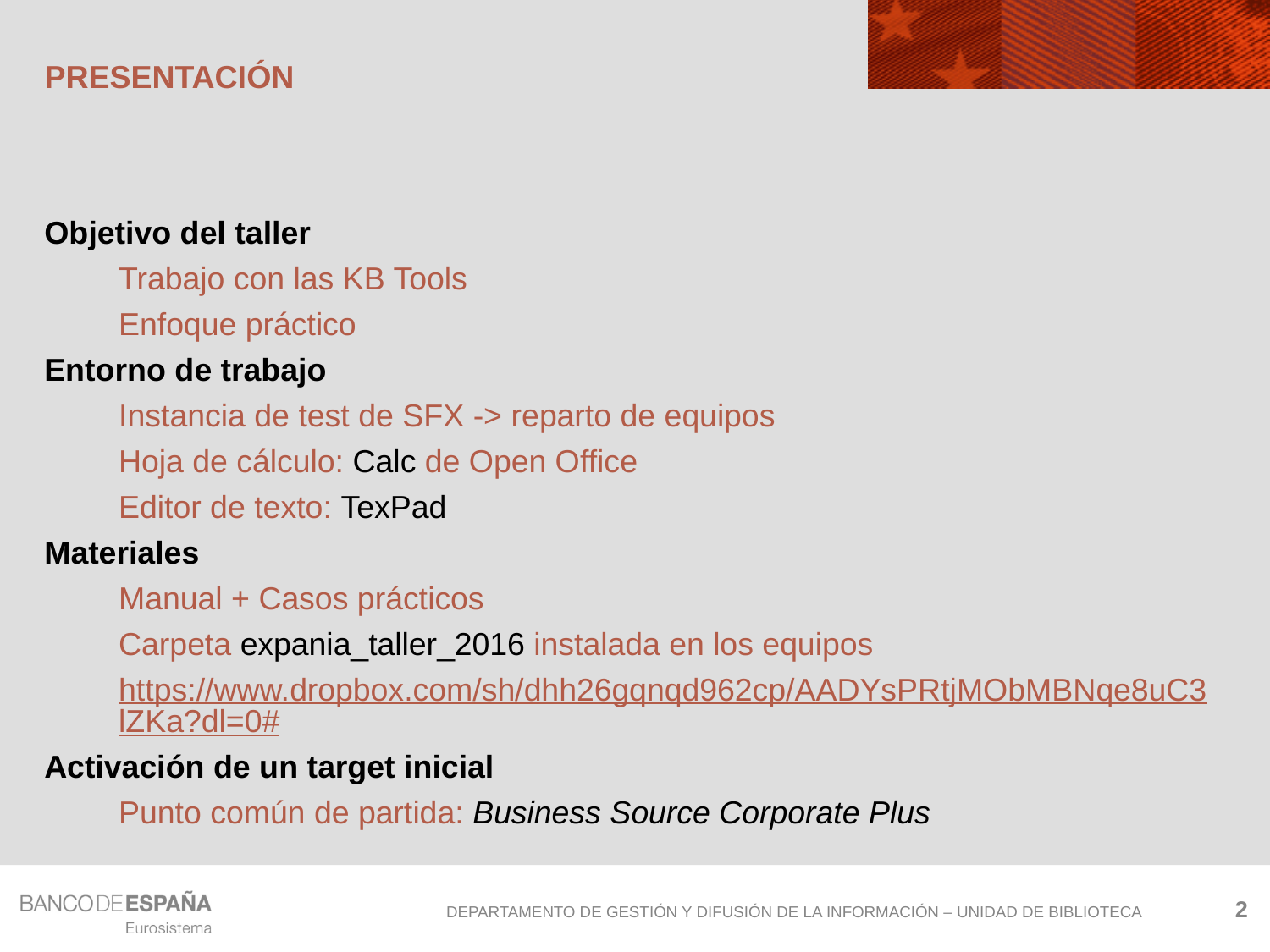

# Presentación

Objetivo del taller
Trabajo con las KB Tools
Enfoque práctico
Entorno de trabajo
Instancia de test de SFX -> reparto de equipos
Hoja de cálculo: Calc de Open Office
Editor de texto: TexPad
Materiales
Manual + Casos prácticos
Carpeta expania_taller_2016 instalada en los equipos
https://www.dropbox.com/sh/dhh26gqnqd962cp/AADYsPRtjMObMBNqe8uC3lZKa?dl=0#
Activación de un target inicial
Punto común de partida: Business Source Corporate Plus

2